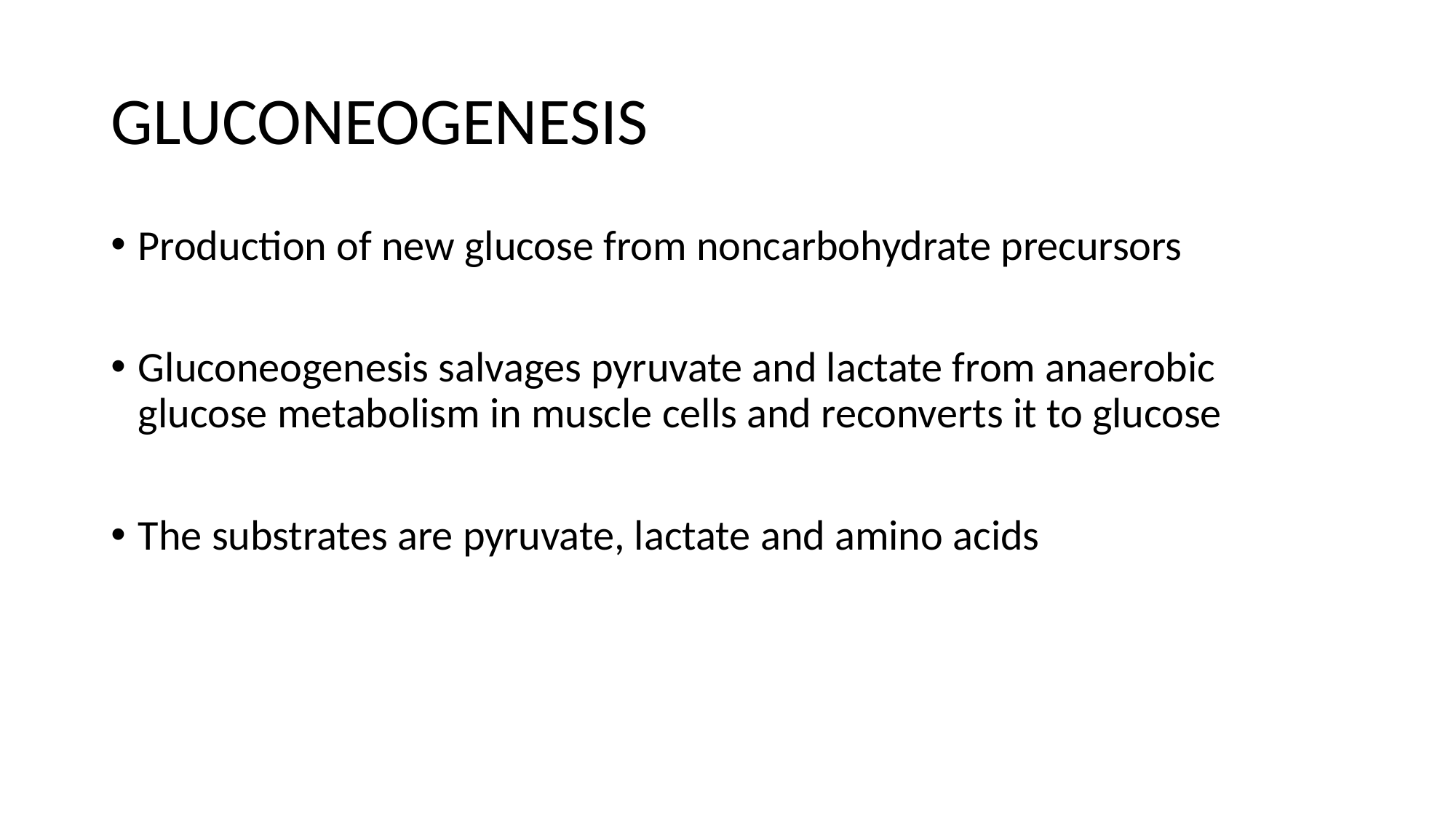

# GLUCONEOGENESIS
Production of new glucose from noncarbohydrate precursors

Gluconeogenesis salvages pyruvate and lactate from anaerobic glucose metabolism in muscle cells and reconverts it to glucose

The substrates are pyruvate, lactate and amino acids